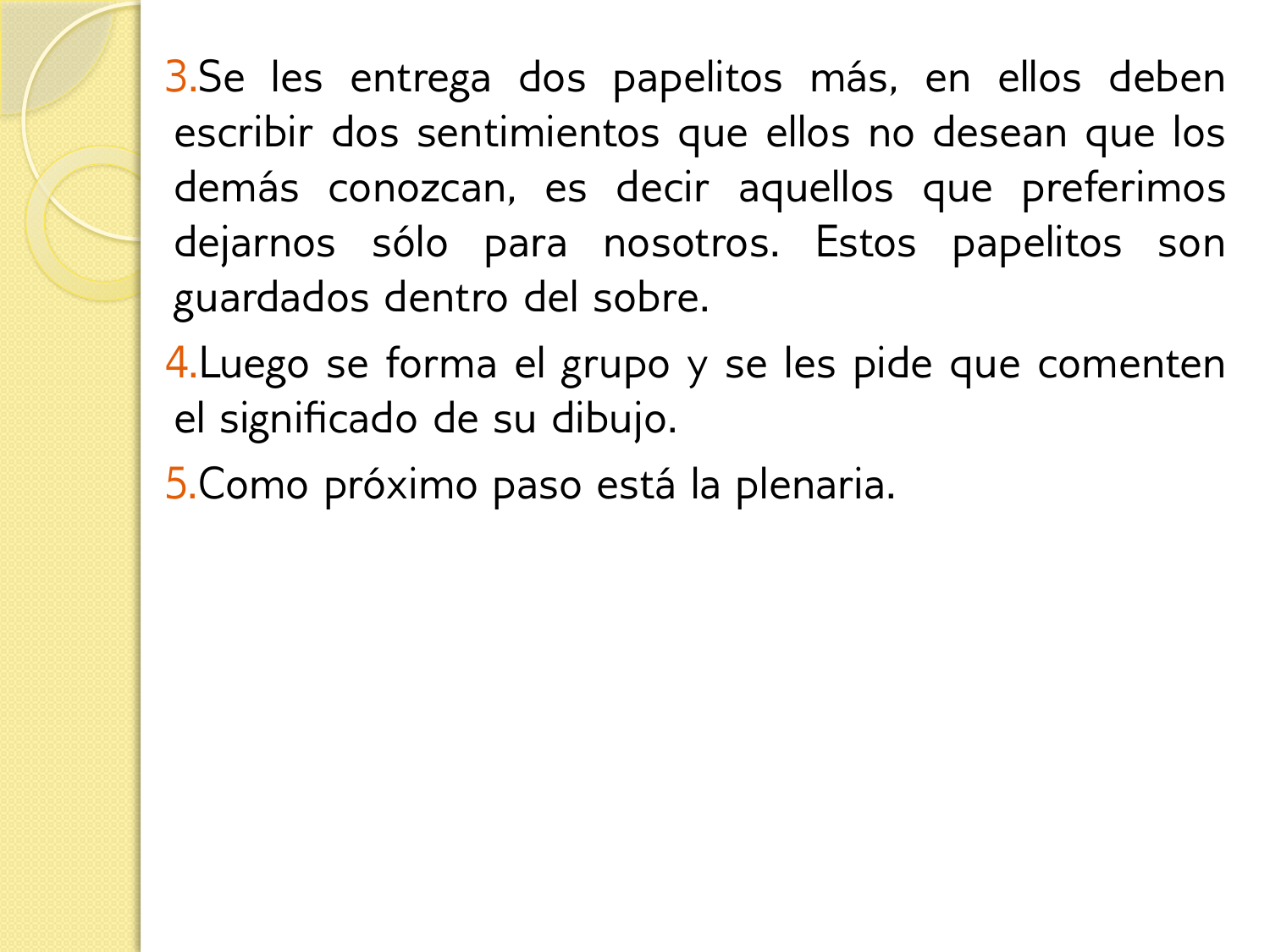

3.Se les entrega dos papelitos más, en ellos deben escribir dos sentimientos que ellos no desean que los demás conozcan, es decir aquellos que preferimos dejarnos sólo para nosotros. Estos papelitos son guardados dentro del sobre.
4.Luego se forma el grupo y se les pide que comenten el significado de su dibujo.
5.Como próximo paso está la plenaria.